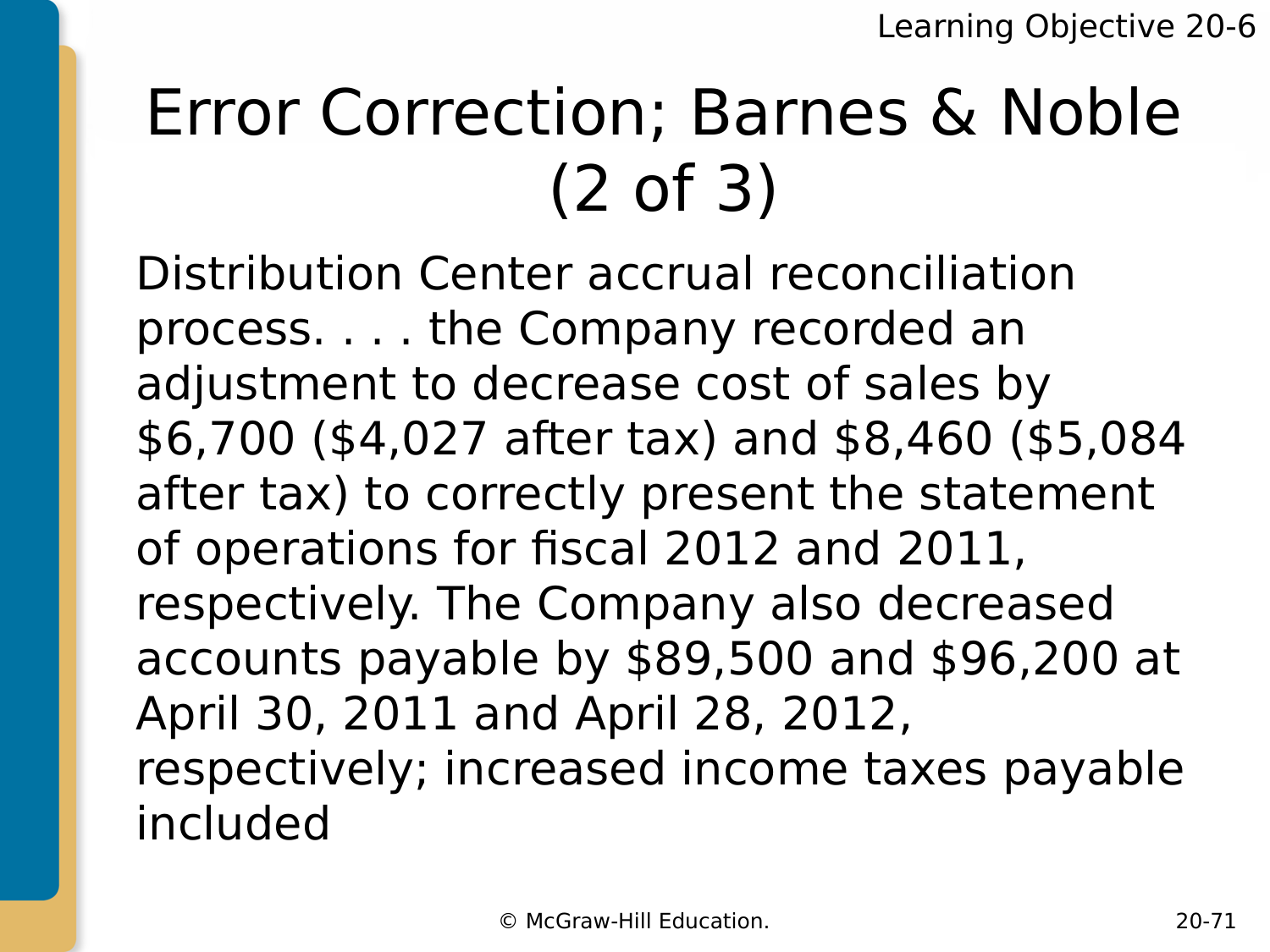

Learning Objective 20-6
# Error Correction; Barnes & Noble (2 of 3)
Distribution Center accrual reconciliation process. . . . the Company recorded an adjustment to decrease cost of sales by $6,700 ($4,027 after tax) and $8,460 ($5,084 after tax) to correctly present the statement of operations for fiscal 2012 and 2011, respectively. The Company also decreased accounts payable by $89,500 and $96,200 at April 30, 2011 and April 28, 2012, respectively; increased income taxes payable included